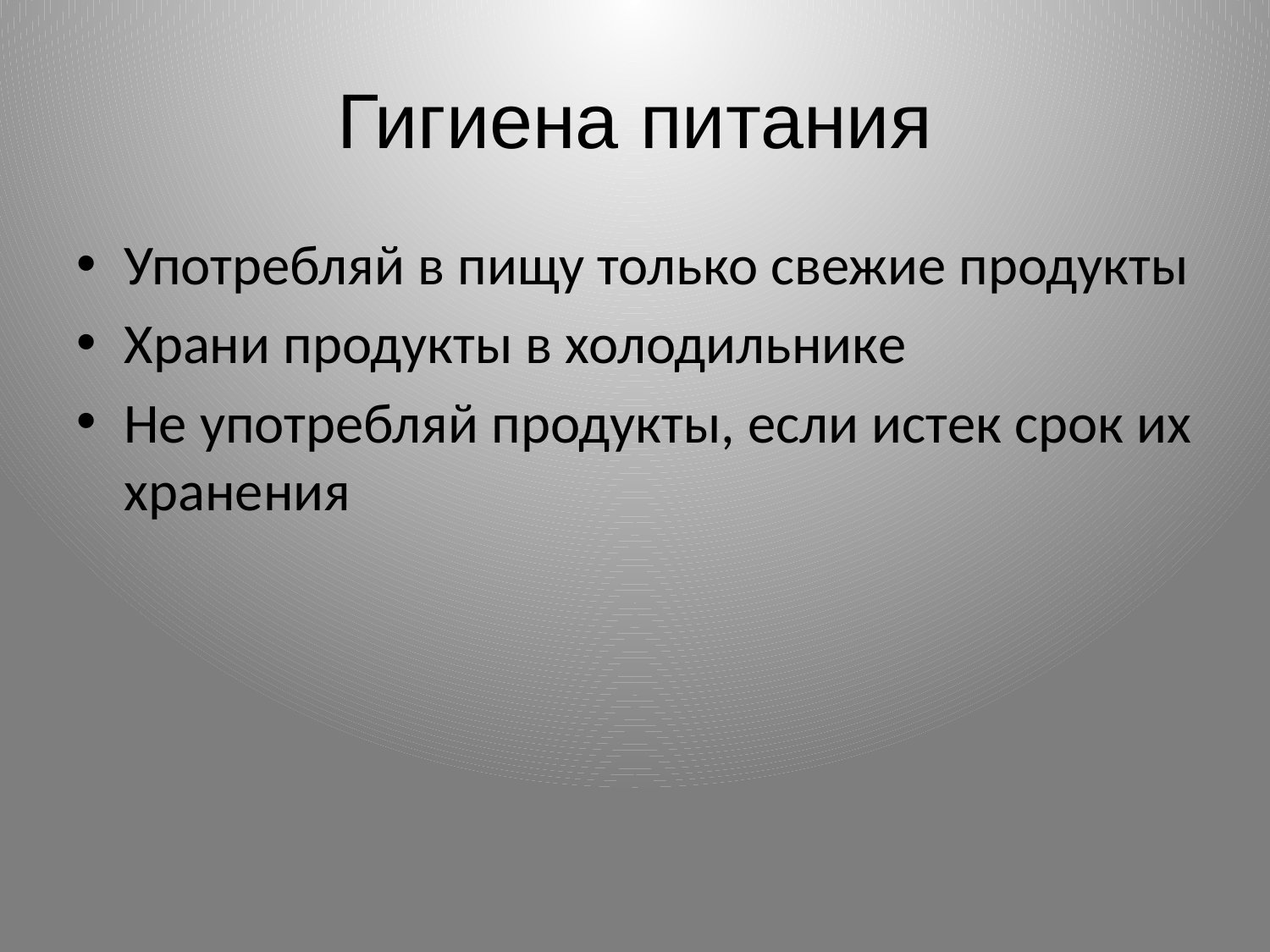

# Гигиена питания
Употребляй в пищу только свежие продукты
Храни продукты в холодильнике
Не употребляй продукты, если истек срок их хранения